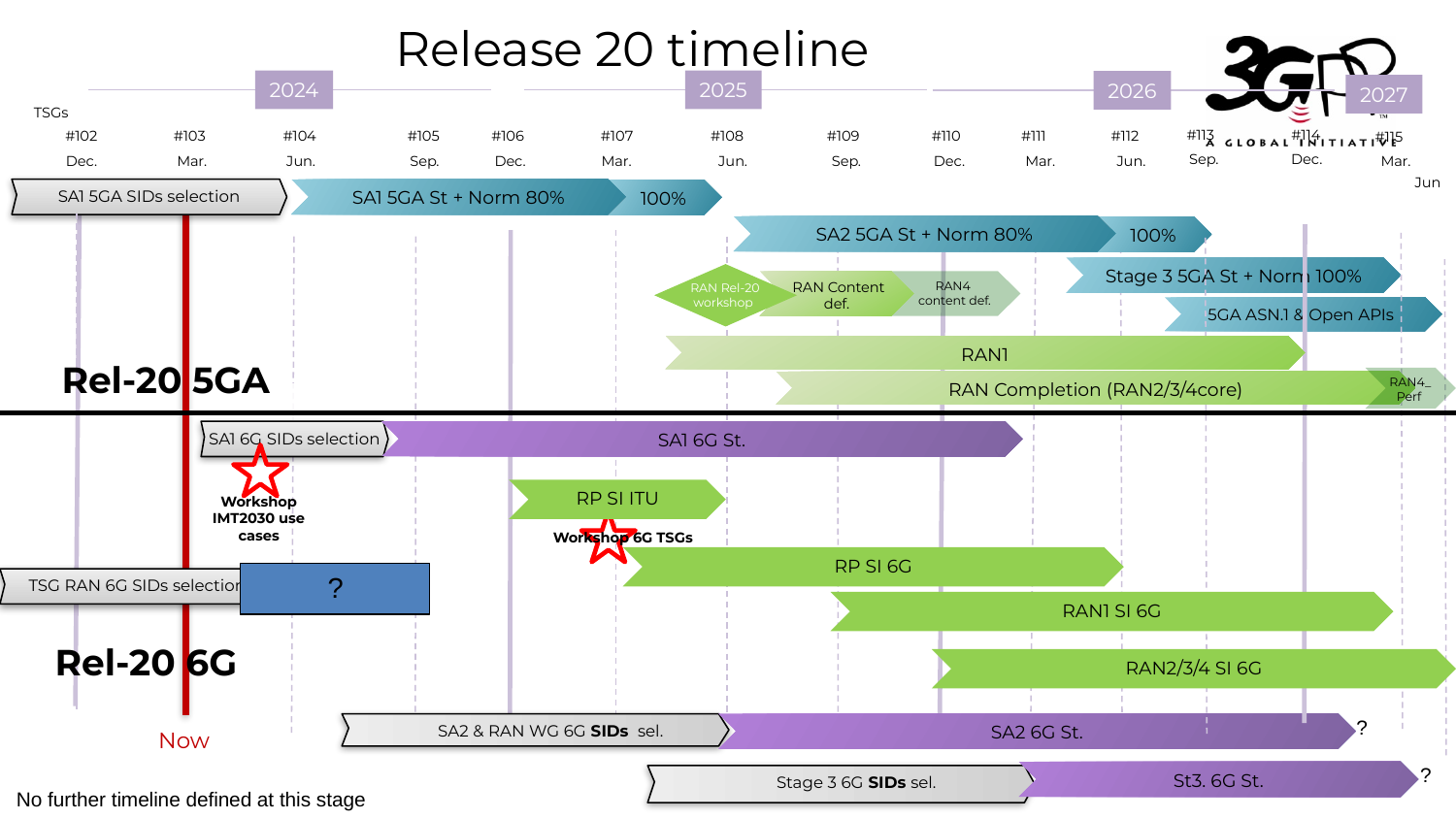

Release 20 timeline
2024
2025
2026
2027
TSGs
#113
#114
#102
#103
#104
#105
#106
#107
#108
#109
#110
#111
#112
#115
Sep.
Dec.
Dec.
Mar.
Jun.
Sep.
Dec.
Mar.
Jun.
Sep.
Dec.
Mar.
Jun.
Mar.
Jun
SA1 5GA St + Norm 80%
SA1 5GA SIDs selection
100%
SA2 5GA St + Norm 80%
100%
Stage 3 5GA St + Norm 100%

 RAN Content def.
RAN4
content def.
 RAN Rel-20 workshop
5GA ASN.1 & Open APIs
RAN1
Rel-20 5GA
RAN4_Perf
RAN Completion (RAN2/3/4core)

SA1 6G St.
SA1 6G SIDs selection

RP SI ITU
Workshop IMT2030 use cases

Workshop 6G TSGs
RP SI 6G

?
TSG RAN 6G SIDs selection
RAN1 SI 6G
Rel-20 6G
RAN2/3/4 SI 6G
?
SA2 6G St.
       SA2 & RAN WG 6G SIDs  sel.
Now
?
St3. 6G St.
       Stage 3 6G SIDs sel.
No further timeline defined at this stage